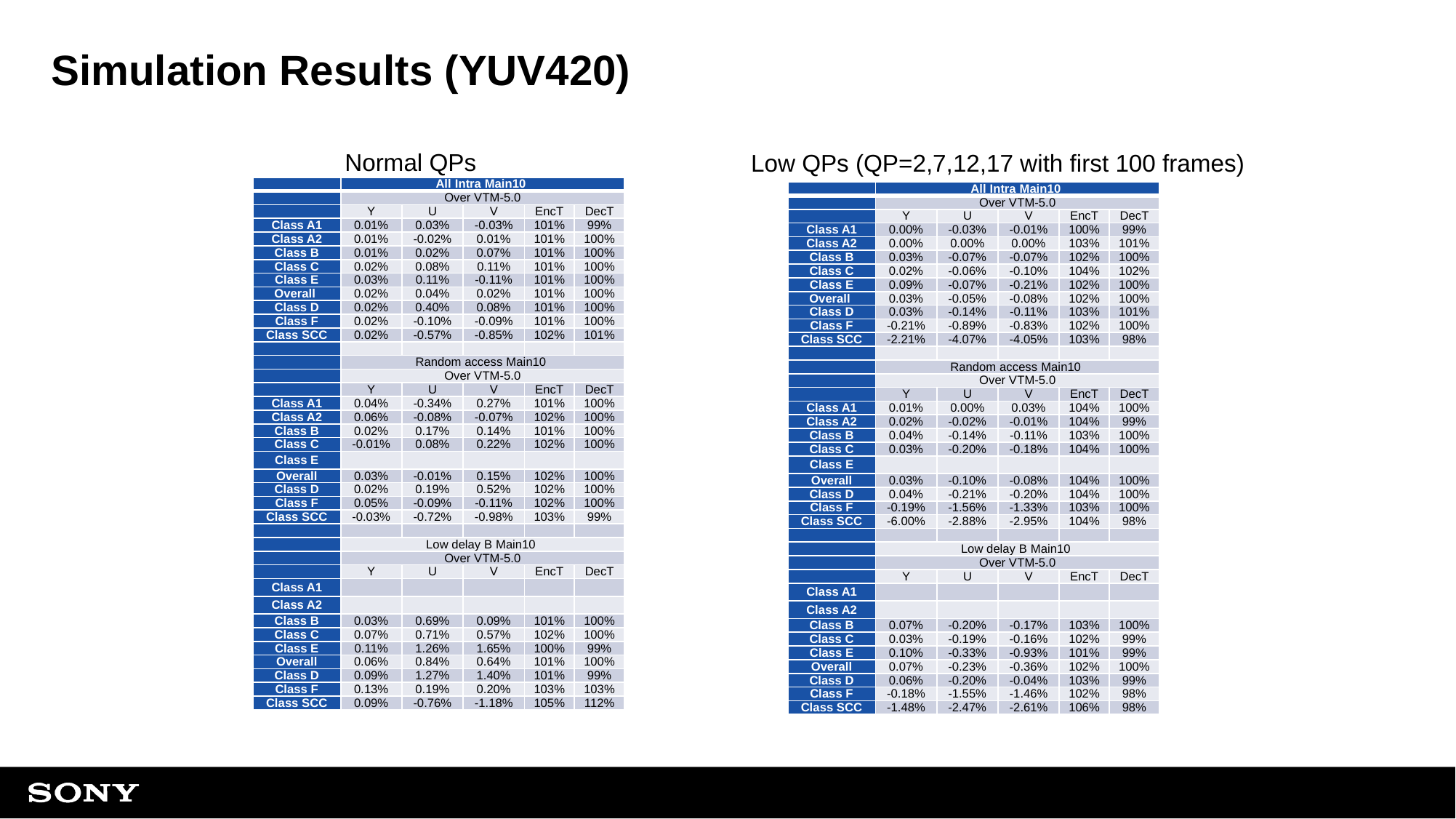

# Simulation Results (YUV420)
Normal QPs
Low QPs (QP=2,7,12,17 with first 100 frames)
|  | All Intra Main10 |  |  |  |  |
| --- | --- | --- | --- | --- | --- |
|  | Over VTM-5.0 |  |  |  |  |
|  | Y | U | V | EncT | DecT |
| Class A1 | 0.01% | 0.03% | -0.03% | 101% | 99% |
| Class A2 | 0.01% | -0.02% | 0.01% | 101% | 100% |
| Class B | 0.01% | 0.02% | 0.07% | 101% | 100% |
| Class C | 0.02% | 0.08% | 0.11% | 101% | 100% |
| Class E | 0.03% | 0.11% | -0.11% | 101% | 100% |
| Overall | 0.02% | 0.04% | 0.02% | 101% | 100% |
| Class D | 0.02% | 0.40% | 0.08% | 101% | 100% |
| Class F | 0.02% | -0.10% | -0.09% | 101% | 100% |
| Class SCC | 0.02% | -0.57% | -0.85% | 102% | 101% |
|  |  |  |  |  |  |
|  | Random access Main10 |  |  |  |  |
|  | Over VTM-5.0 |  |  |  |  |
|  | Y | U | V | EncT | DecT |
| Class A1 | 0.04% | -0.34% | 0.27% | 101% | 100% |
| Class A2 | 0.06% | -0.08% | -0.07% | 102% | 100% |
| Class B | 0.02% | 0.17% | 0.14% | 101% | 100% |
| Class C | -0.01% | 0.08% | 0.22% | 102% | 100% |
| Class E |  |  |  |  |  |
| Overall | 0.03% | -0.01% | 0.15% | 102% | 100% |
| Class D | 0.02% | 0.19% | 0.52% | 102% | 100% |
| Class F | 0.05% | -0.09% | -0.11% | 102% | 100% |
| Class SCC | -0.03% | -0.72% | -0.98% | 103% | 99% |
|  |  |  |  |  |  |
|  | Low delay B Main10 |  |  |  |  |
|  | Over VTM-5.0 |  |  |  |  |
|  | Y | U | V | EncT | DecT |
| Class A1 |  |  |  |  |  |
| Class A2 |  |  |  |  |  |
| Class B | 0.03% | 0.69% | 0.09% | 101% | 100% |
| Class C | 0.07% | 0.71% | 0.57% | 102% | 100% |
| Class E | 0.11% | 1.26% | 1.65% | 100% | 99% |
| Overall | 0.06% | 0.84% | 0.64% | 101% | 100% |
| Class D | 0.09% | 1.27% | 1.40% | 101% | 99% |
| Class F | 0.13% | 0.19% | 0.20% | 103% | 103% |
| Class SCC | 0.09% | -0.76% | -1.18% | 105% | 112% |
|  | All Intra Main10 |  |  |  |  |
| --- | --- | --- | --- | --- | --- |
|  | Over VTM-5.0 |  |  |  |  |
|  | Y | U | V | EncT | DecT |
| Class A1 | 0.00% | -0.03% | -0.01% | 100% | 99% |
| Class A2 | 0.00% | 0.00% | 0.00% | 103% | 101% |
| Class B | 0.03% | -0.07% | -0.07% | 102% | 100% |
| Class C | 0.02% | -0.06% | -0.10% | 104% | 102% |
| Class E | 0.09% | -0.07% | -0.21% | 102% | 100% |
| Overall | 0.03% | -0.05% | -0.08% | 102% | 100% |
| Class D | 0.03% | -0.14% | -0.11% | 103% | 101% |
| Class F | -0.21% | -0.89% | -0.83% | 102% | 100% |
| Class SCC | -2.21% | -4.07% | -4.05% | 103% | 98% |
|  |  |  |  |  |  |
|  | Random access Main10 |  |  |  |  |
|  | Over VTM-5.0 |  |  |  |  |
|  | Y | U | V | EncT | DecT |
| Class A1 | 0.01% | 0.00% | 0.03% | 104% | 100% |
| Class A2 | 0.02% | -0.02% | -0.01% | 104% | 99% |
| Class B | 0.04% | -0.14% | -0.11% | 103% | 100% |
| Class C | 0.03% | -0.20% | -0.18% | 104% | 100% |
| Class E |  |  |  |  |  |
| Overall | 0.03% | -0.10% | -0.08% | 104% | 100% |
| Class D | 0.04% | -0.21% | -0.20% | 104% | 100% |
| Class F | -0.19% | -1.56% | -1.33% | 103% | 100% |
| Class SCC | -6.00% | -2.88% | -2.95% | 104% | 98% |
|  |  |  |  |  |  |
|  | Low delay B Main10 |  |  |  |  |
|  | Over VTM-5.0 |  |  |  |  |
|  | Y | U | V | EncT | DecT |
| Class A1 |  |  |  |  |  |
| Class A2 |  |  |  |  |  |
| Class B | 0.07% | -0.20% | -0.17% | 103% | 100% |
| Class C | 0.03% | -0.19% | -0.16% | 102% | 99% |
| Class E | 0.10% | -0.33% | -0.93% | 101% | 99% |
| Overall | 0.07% | -0.23% | -0.36% | 102% | 100% |
| Class D | 0.06% | -0.20% | -0.04% | 103% | 99% |
| Class F | -0.18% | -1.55% | -1.46% | 102% | 98% |
| Class SCC | -1.48% | -2.47% | -2.61% | 106% | 98% |